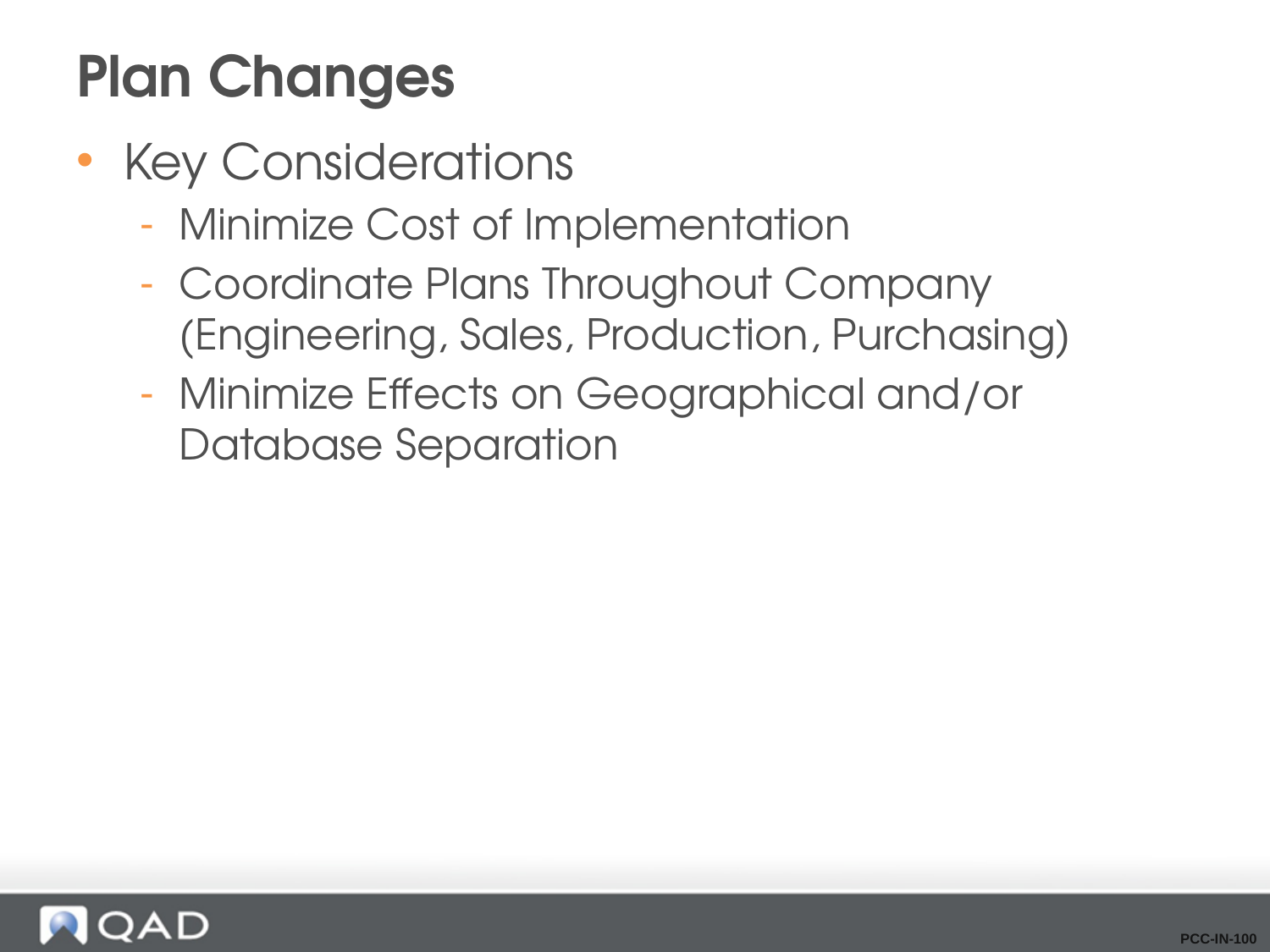

# Plan Changes
Key Considerations
Minimize Cost of Implementation
Coordinate Plans Throughout Company (Engineering, Sales, Production, Purchasing)
Minimize Effects on Geographical and/or Database Separation

PCC-IN-100